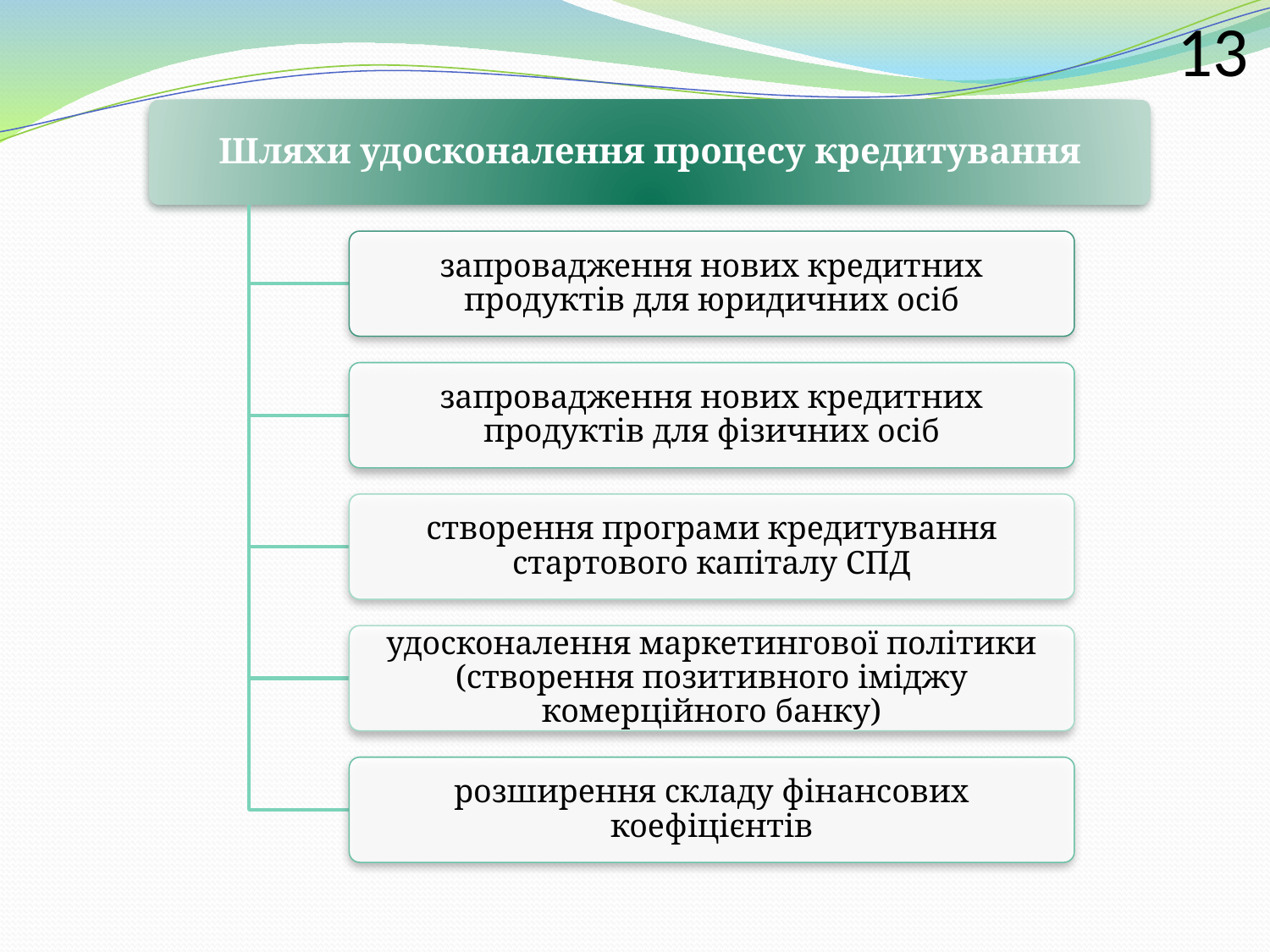

13
Шляхи удосконалення процесу кредитування
запровадження нових кредитних продуктів для юридичних осіб
запровадження нових кредитних продуктів для фізичних осіб
створення програми кредитування стартового капіталу СПД
удосконалення маркетингової політики (створення позитивного іміджу комерційного банку)
розширення складу фінансових коефіцієнтів